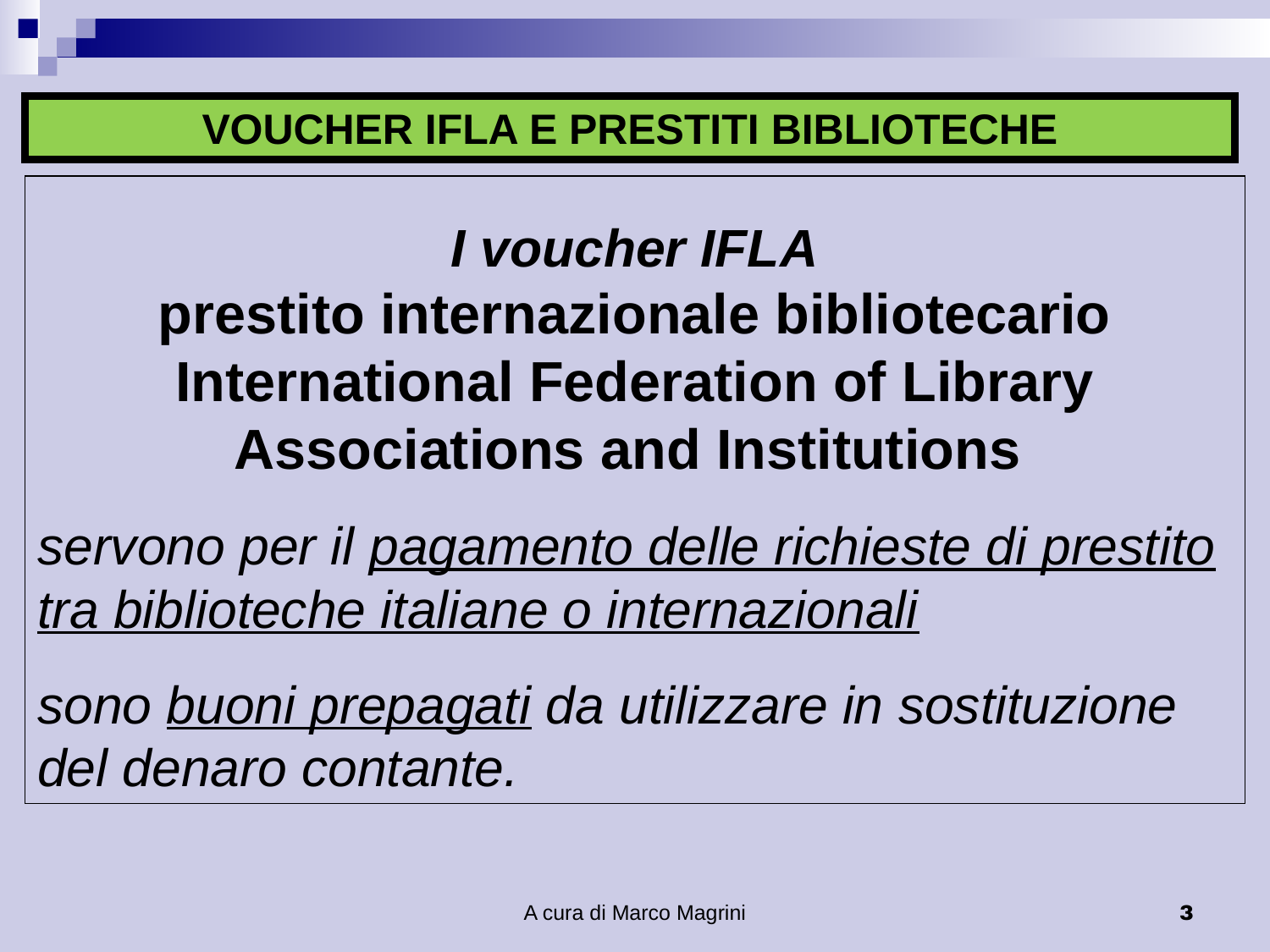

VOUCHER IFLA E PRESTITI BIBLIOTECHE

I voucher IFLA
prestito internazionale bibliotecario International Federation of Library Associations and Institutions

servono per il pagamento delle richieste di prestito tra biblioteche italiane o internazionali

sono buoni prepagati da utilizzare in sostituzione del denaro contante.

A cura di Marco Magrini
3